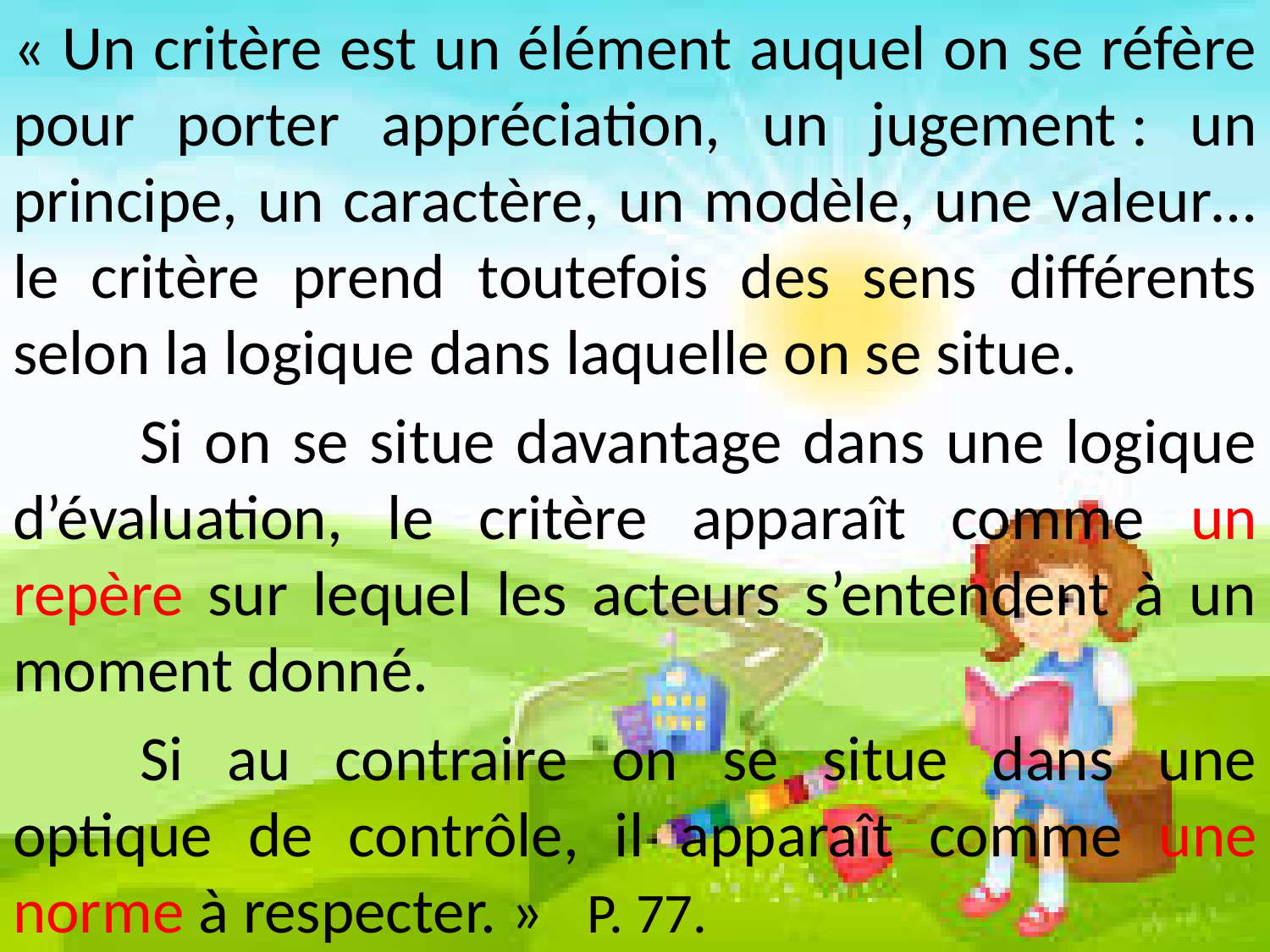

« Un critère est un élément auquel on se réfère pour porter appréciation, un jugement : un principe, un caractère, un modèle, une valeur… le critère prend toutefois des sens différents selon la logique dans laquelle on se situe.
	Si on se situe davantage dans une logique d’évaluation, le critère apparaît comme un repère sur lequel les acteurs s’entendent à un moment donné.
	Si au contraire on se situe dans une optique de contrôle, il apparaît comme une norme à respecter. »   P. 77.